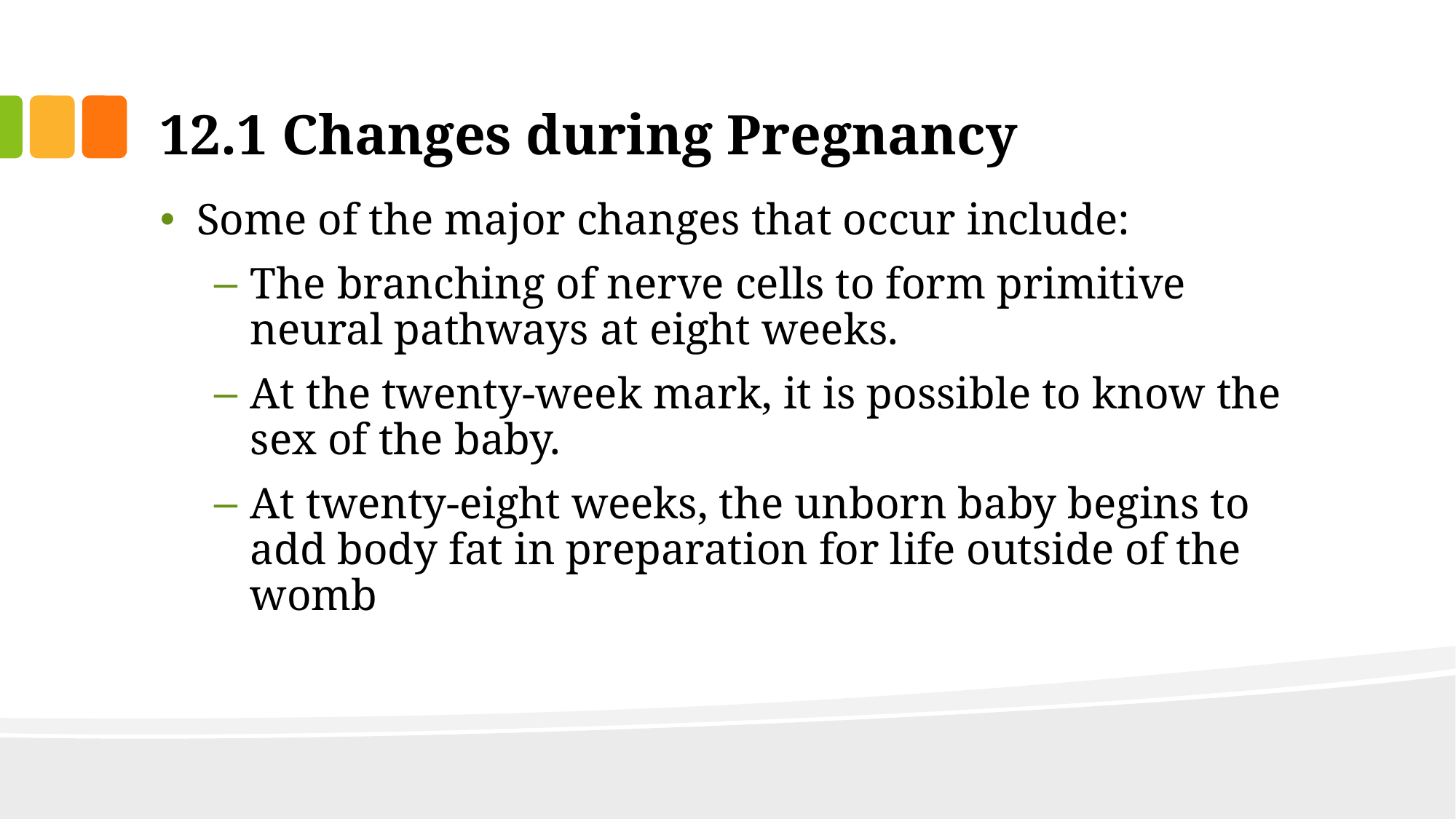

# 12.1 Changes during Pregnancy
Some of the major changes that occur include:
The branching of nerve cells to form primitive neural pathways at eight weeks.
At the twenty-week mark, it is possible to know the sex of the baby.
At twenty-eight weeks, the unborn baby begins to add body fat in preparation for life outside of the womb